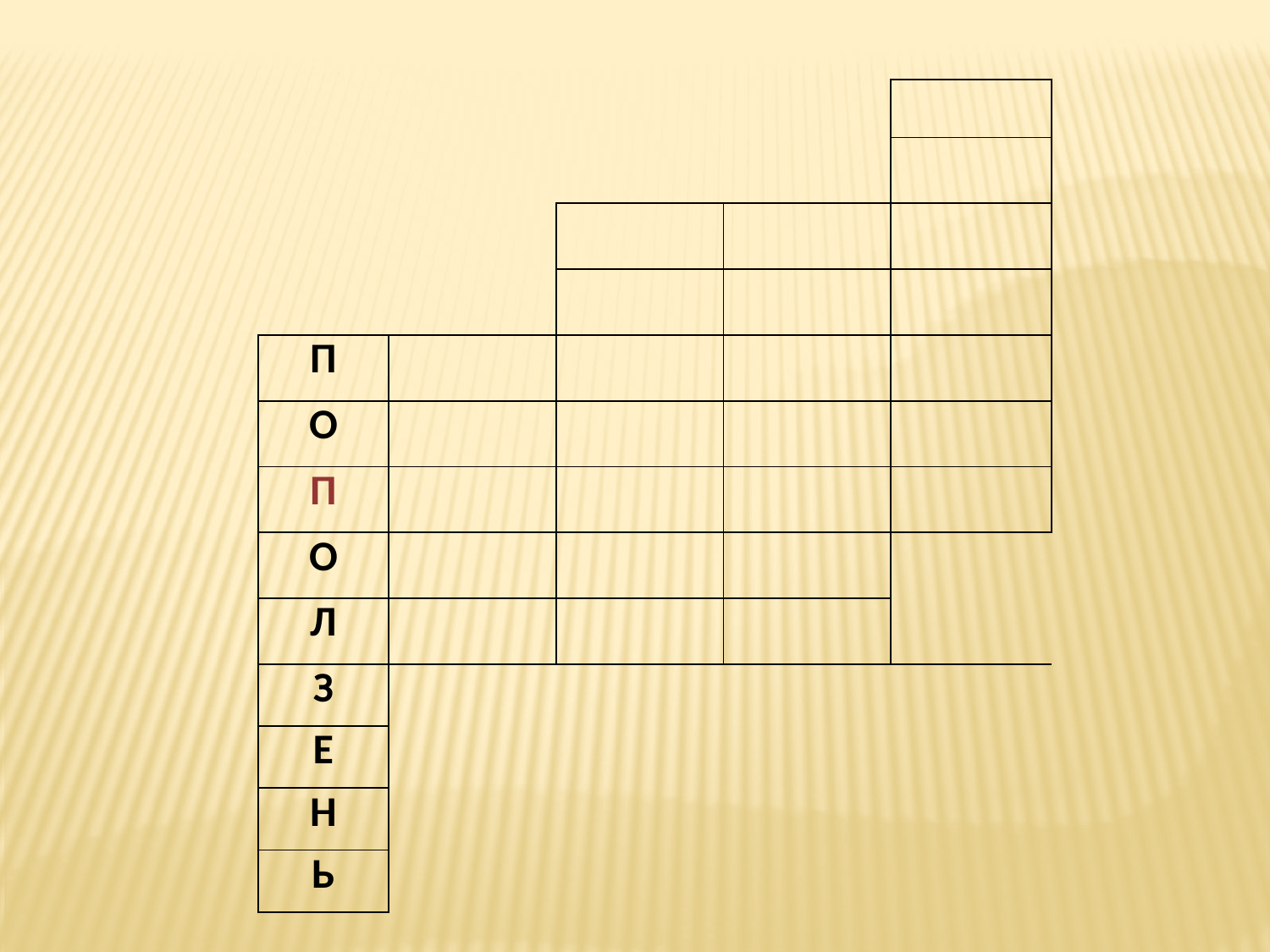

|  |  |  |  |  |
| --- | --- | --- | --- | --- |
|  |  |  |  |  |
|  |  |  |  |  |
|  |  |  |  |  |
| П |  |  |  |  |
| О |  |  |  |  |
| П |  |  |  |  |
| О |  |  |  |  |
| Л |  |  |  |  |
| З |  |  |  |  |
| Е |  |  |  |  |
| Н |  |  |  |  |
| Ь |  |  |  |  |